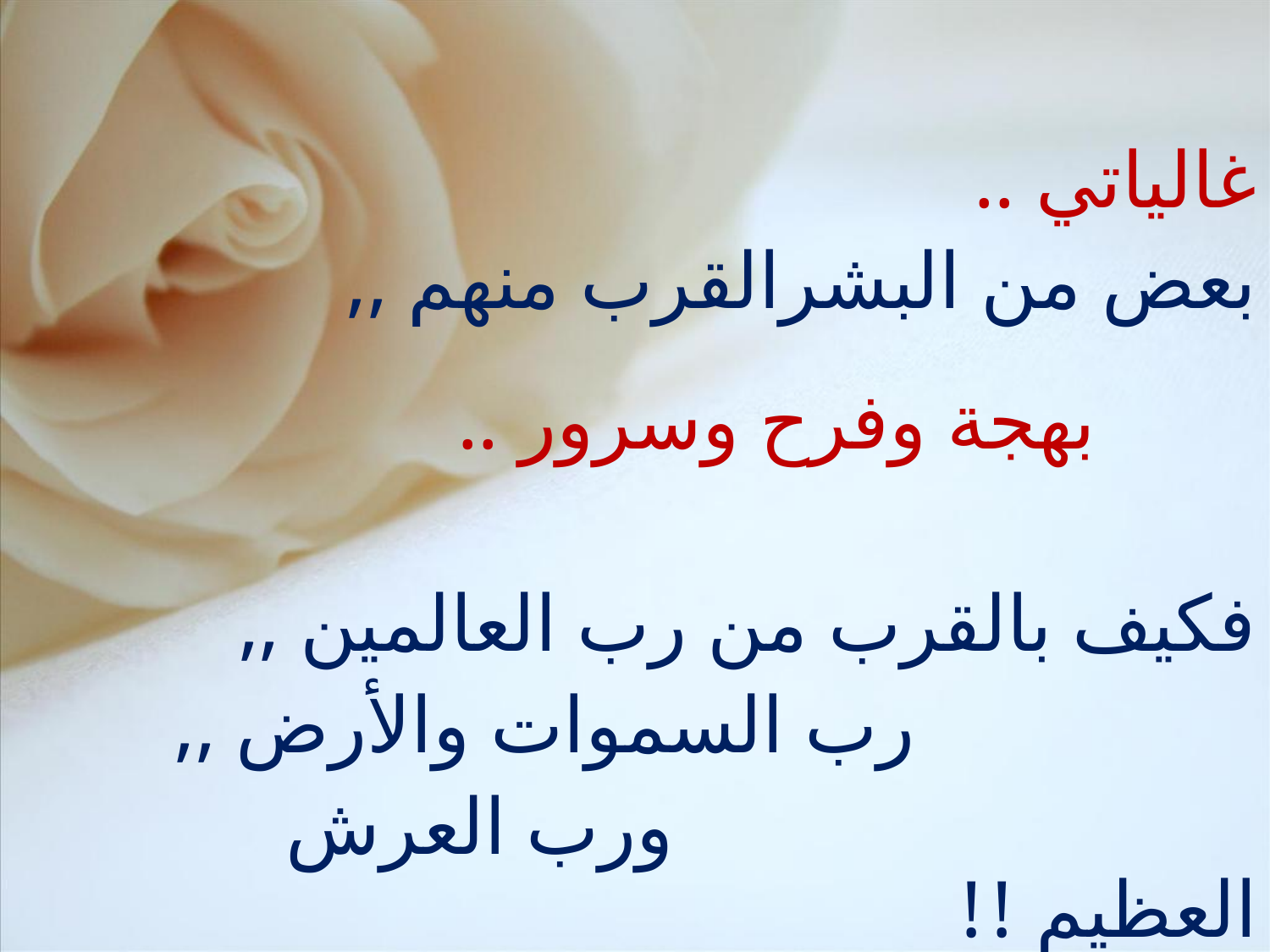

غالياتي ..
بعض من البشرالقرب منهم ,,

        بهجة وفرح وسرور ..

فكيف بالقرب من رب العالمين ,,
                 رب السموات والأرض ,,
                             ورب العرش العظيم !!